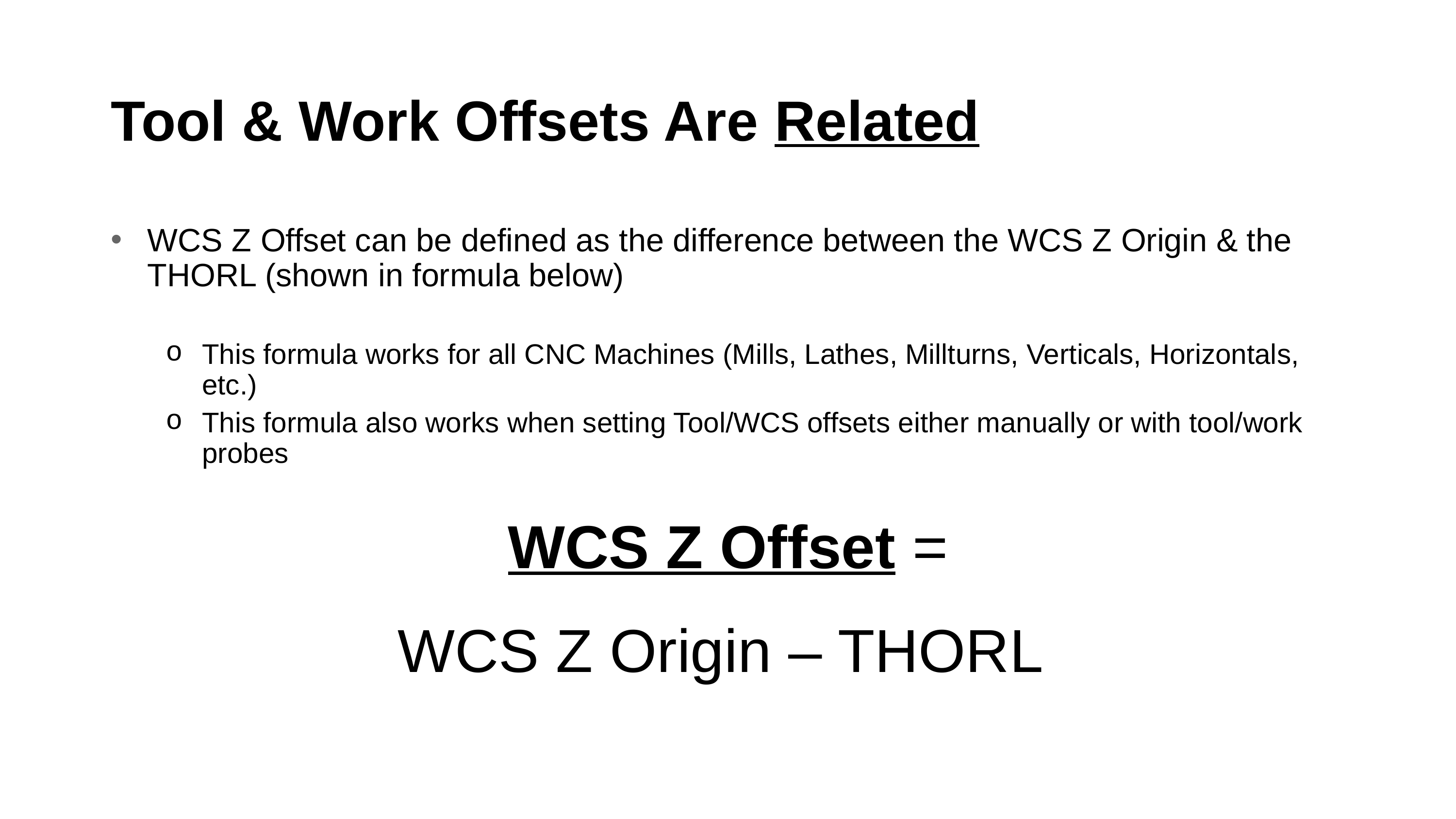

# Tool & Work Offsets Are Related
WCS Z Offset can be defined as the difference between the WCS Z Origin & the THORL (shown in formula below)
This formula works for all CNC Machines (Mills, Lathes, Millturns, Verticals, Horizontals, etc.)
This formula also works when setting Tool/WCS offsets either manually or with tool/work probes

WCS Z Offset =

WCS Z Origin – THORL